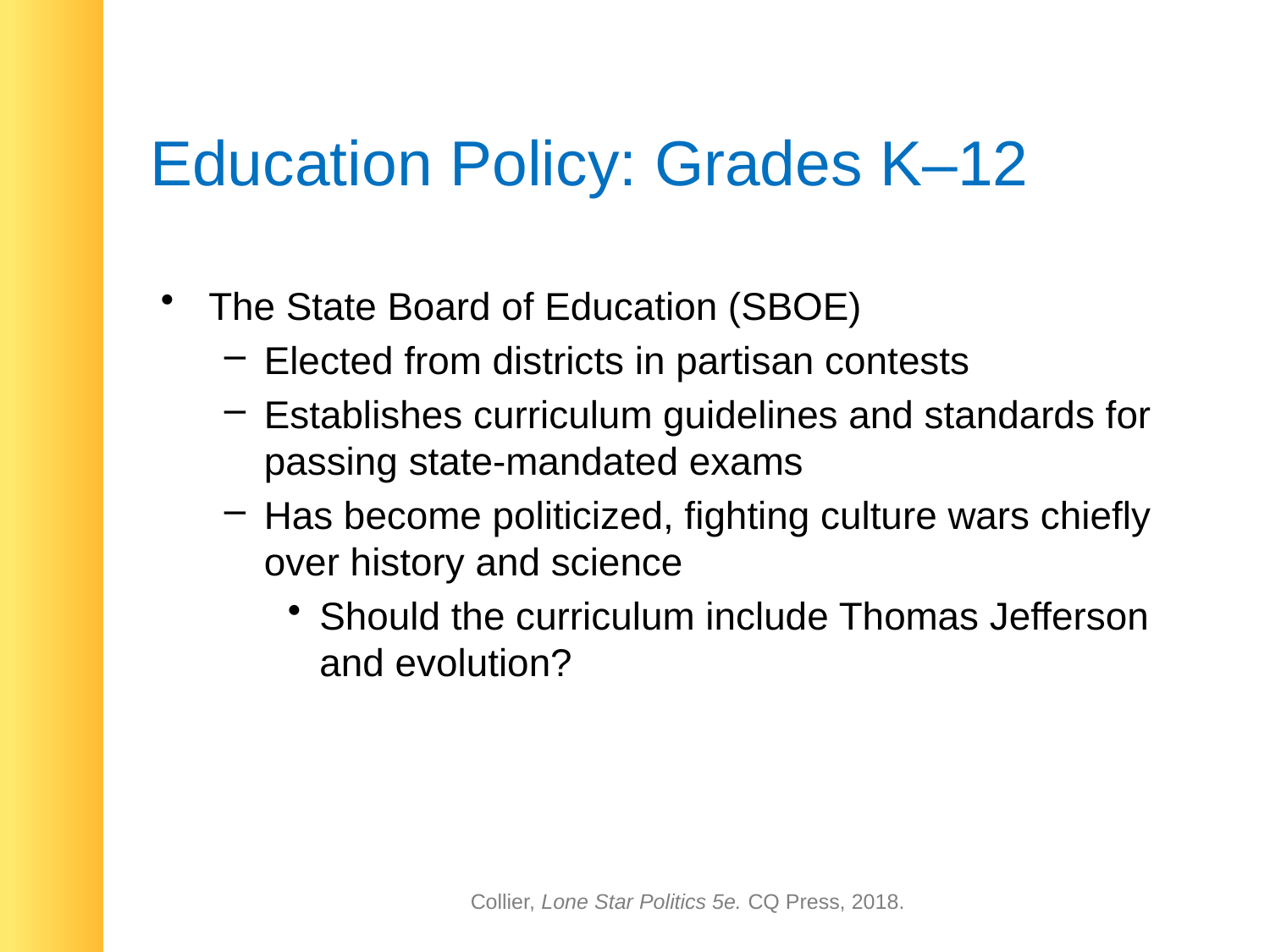

# Education Policy: Grades K–12
The State Board of Education (SBOE)
Elected from districts in partisan contests
Establishes curriculum guidelines and standards for passing state-mandated exams
Has become politicized, fighting culture wars chiefly over history and science
Should the curriculum include Thomas Jefferson and evolution?

Collier, Lone Star Politics 5e. CQ Press, 2018.